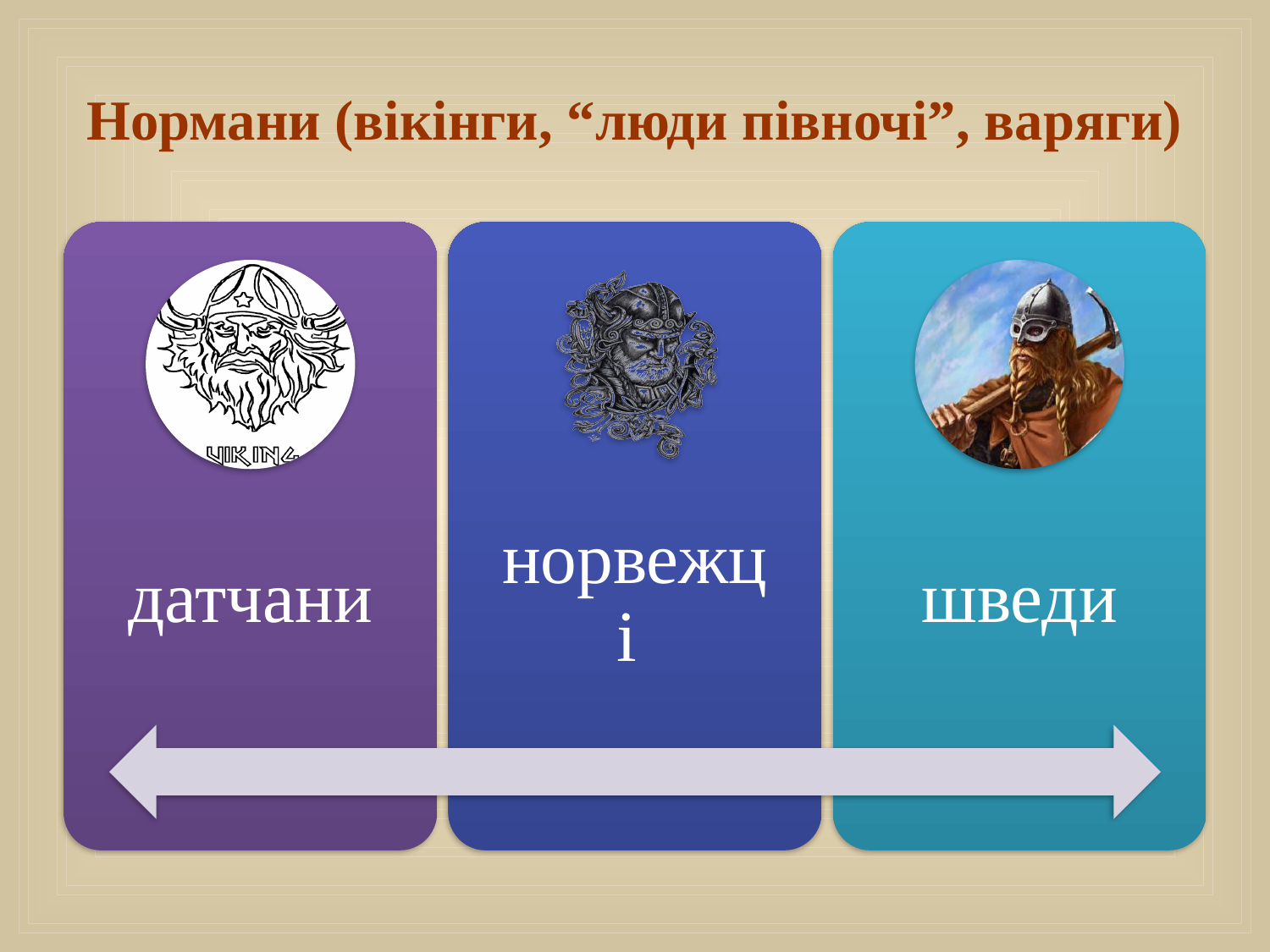

# Нормани (вікінги, “люди півночі”, варяги)
датчани
норвежці
шведи